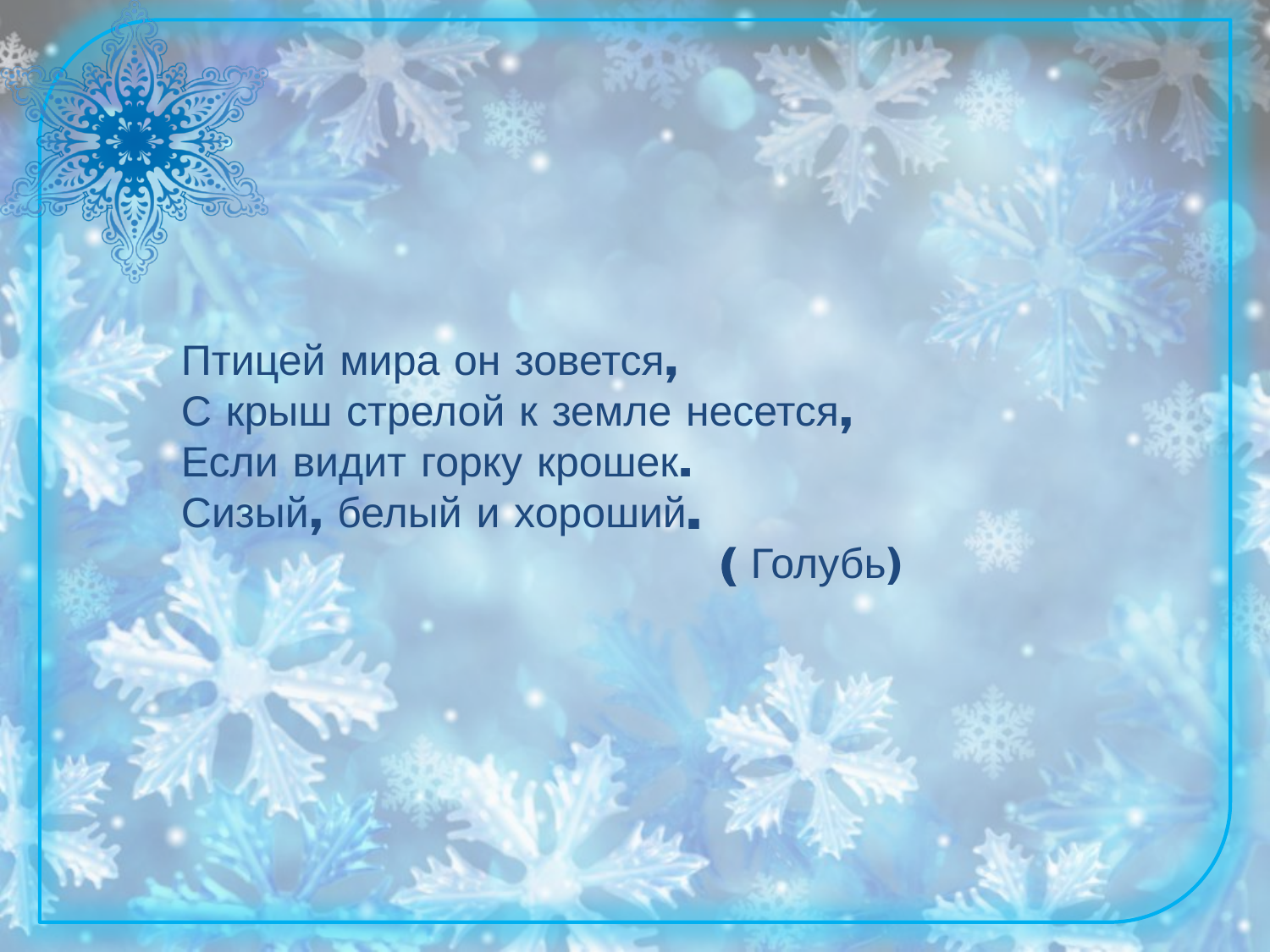

Птицей мира он зовется,
С крыш стрелой к земле несется,
Если видит горку крошек.
Сизый, белый и хороший.
                                      ( Голубь)